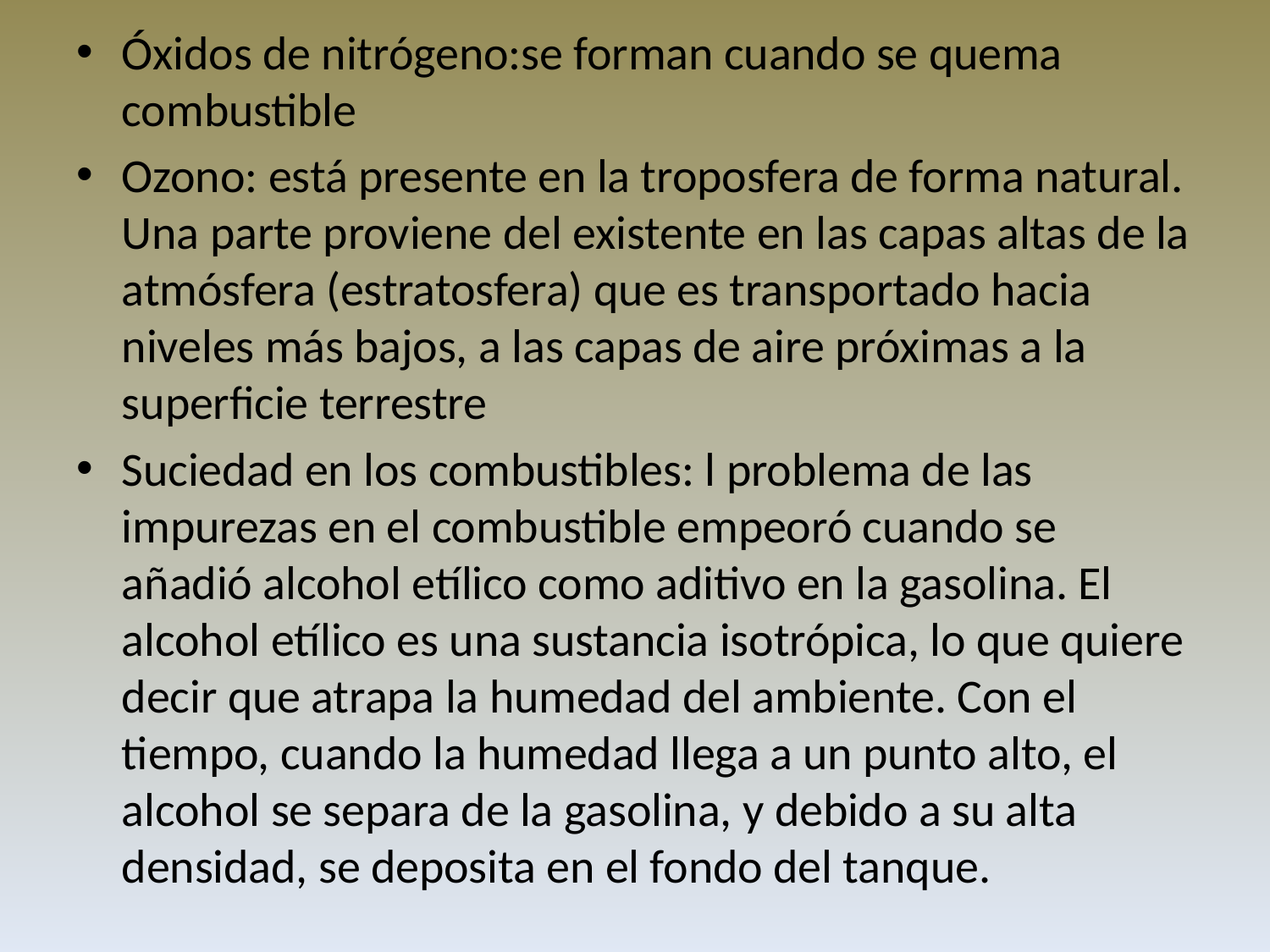

Óxidos de nitrógeno:se forman cuando se quema combustible
Ozono: está presente en la troposfera de forma natural. Una parte proviene del existente en las capas altas de la atmósfera (estratosfera) que es transportado hacia niveles más bajos, a las capas de aire próximas a la superficie terrestre
Suciedad en los combustibles: l problema de las impurezas en el combustible empeoró cuando se añadió alcohol etílico como aditivo en la gasolina. El alcohol etílico es una sustancia isotrópica, lo que quiere decir que atrapa la humedad del ambiente. Con el tiempo, cuando la humedad llega a un punto alto, el alcohol se separa de la gasolina, y debido a su alta densidad, se deposita en el fondo del tanque.